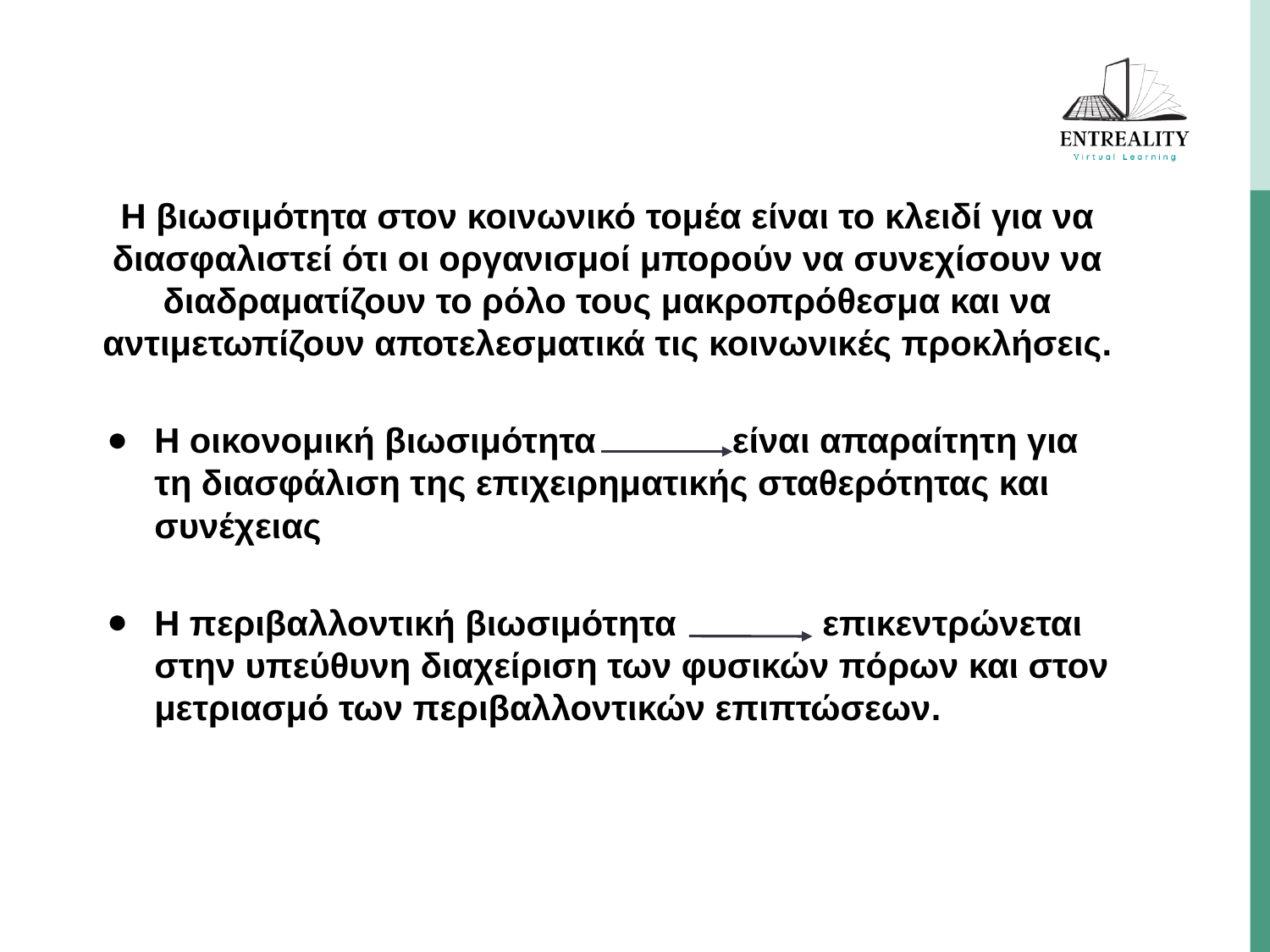

Η βιωσιμότητα στον κοινωνικό τομέα είναι το κλειδί για να διασφαλιστεί ότι οι οργανισμοί μπορούν να συνεχίσουν να διαδραματίζουν το ρόλο τους μακροπρόθεσμα και να αντιμετωπίζουν αποτελεσματικά τις κοινωνικές προκλήσεις.

Η οικονομική βιωσιμότητα              είναι απαραίτητη για τη διασφάλιση της επιχειρηματικής σταθερότητας και συνέχειας

Η περιβαλλοντική βιωσιμότητα               επικεντρώνεται στην υπεύθυνη διαχείριση των φυσικών πόρων και στον μετριασμό των περιβαλλοντικών επιπτώσεων.